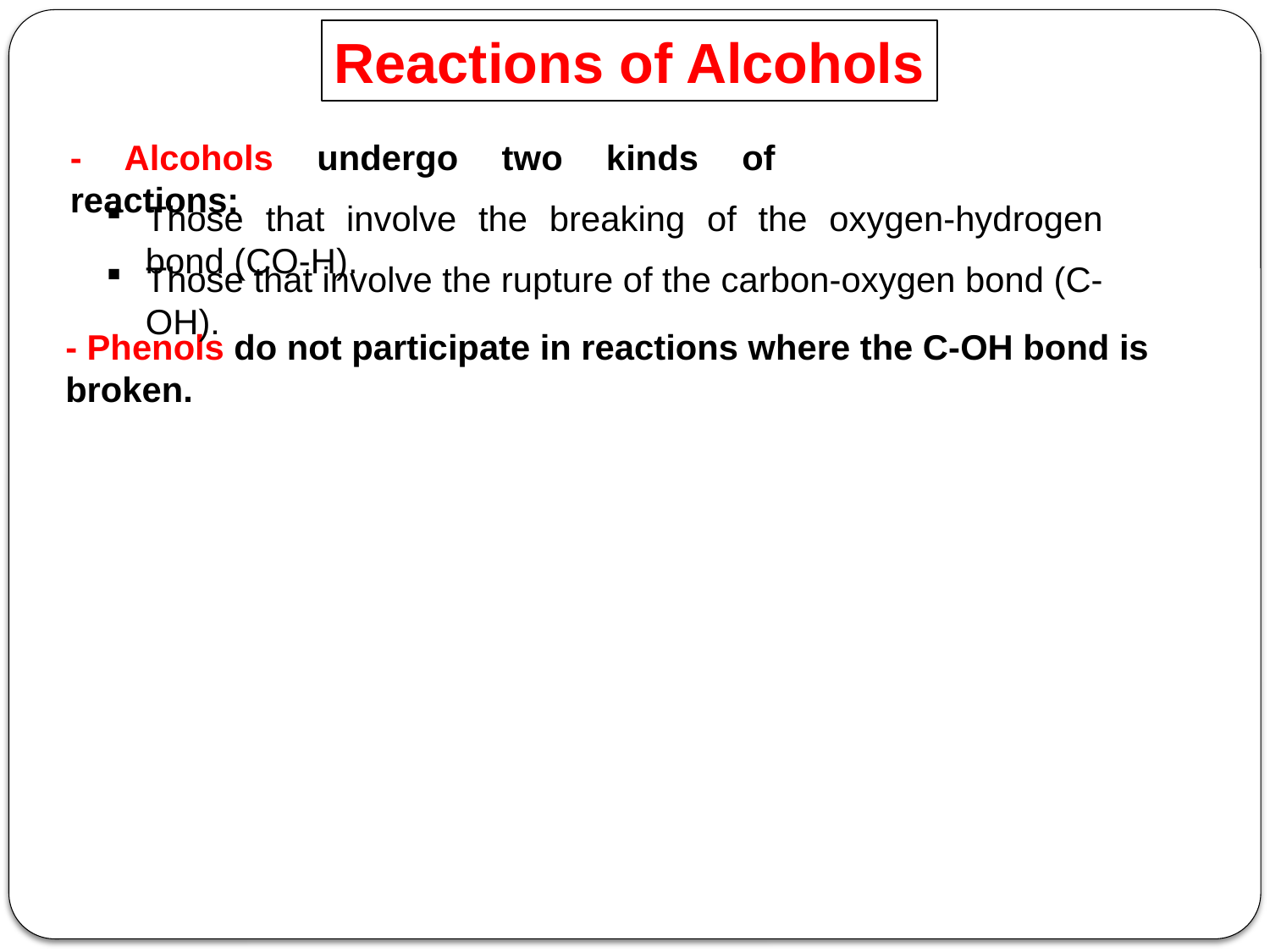

Reactions of Alcohols
- Alcohols undergo two kinds of reactions:
Those that involve the breaking of the oxygen-hydrogen bond (CO-H).
Those that involve the rupture of the carbon-oxygen bond (C-OH).
- Phenols do not participate in reactions where the C-OH bond is broken.